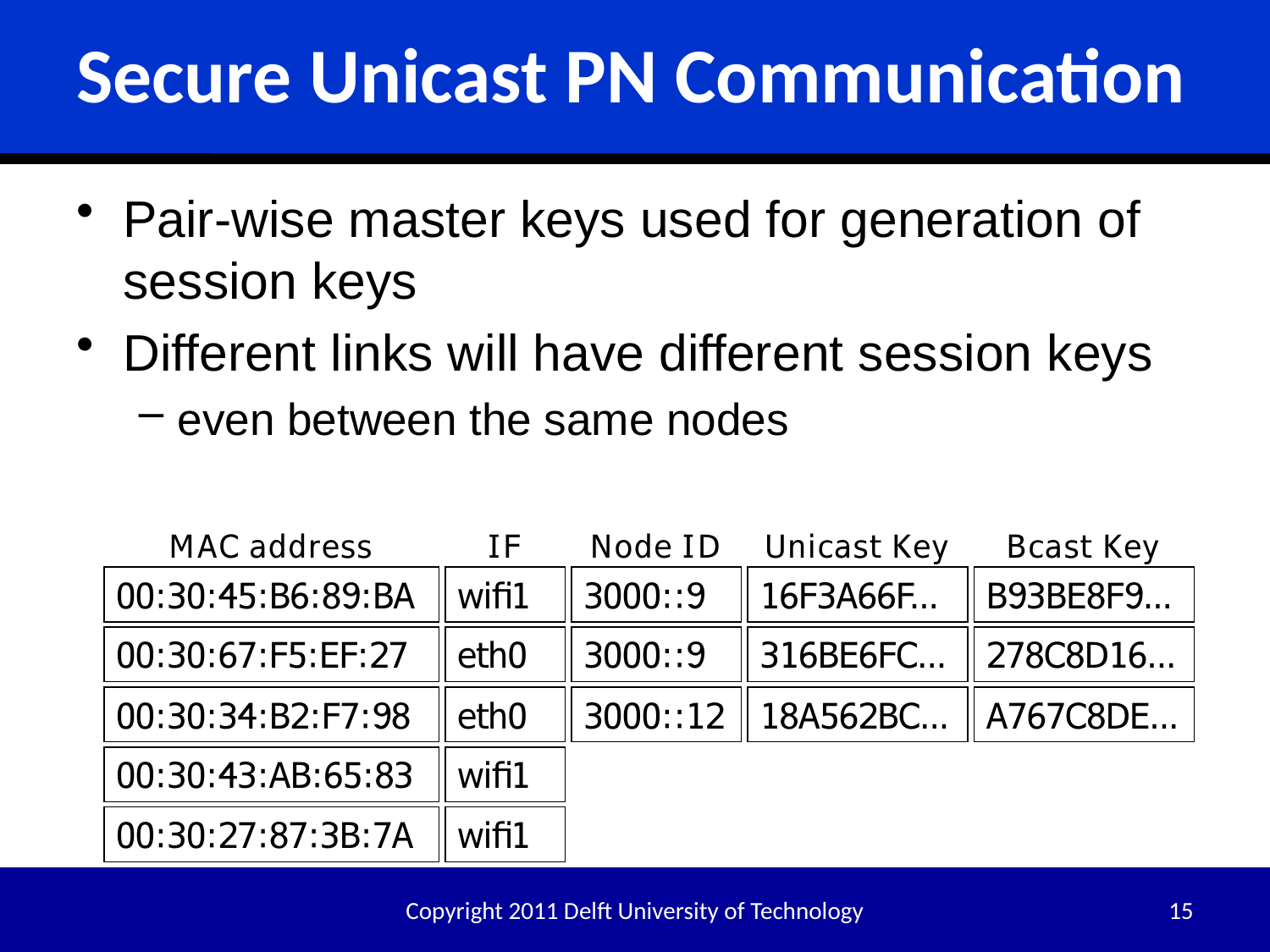

# Secure Unicast PN Communication
Pair-wise master keys used for generation of session keys
Different links will have different session keys
even between the same nodes
MAC address
IF
Node ID
Unicast Key
Bcast Key
16F3A66F…
00:30:45:B6:89:BA
wifi1
3000::9
B93BE8F9…
316BE6FC…
00:30:67:F5:EF:27
eth0
3000::9
278C8D16…
00:30:34:B2:F7:98
eth0
3000::12
18A562BC…
A767C8DE…
00:30:43:AB:65:83
wifi1
00:30:27:87:3B:7A
wifi1
Copyright 2011 Delft University of Technology
15